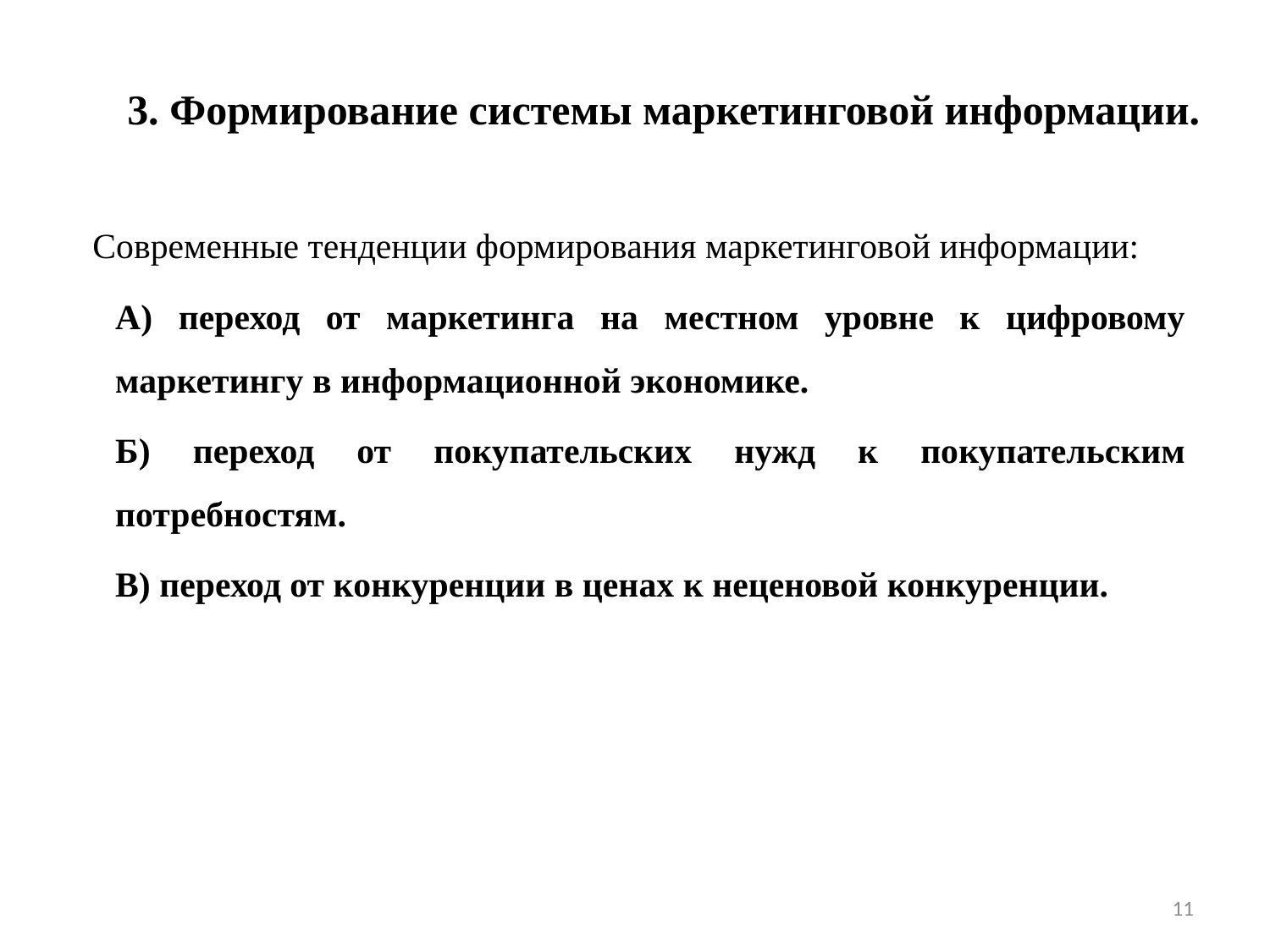

3. Формирование системы маркетинговой информации.
Современные тенденции формирования маркетинговой информации:
А) переход от маркетинга на местном уровне к цифровому маркетингу в информационной экономике.
Б) переход от покупательских нужд к покупательским потребностям.
В) переход от конкуренции в ценах к неценовой конкуренции.
11